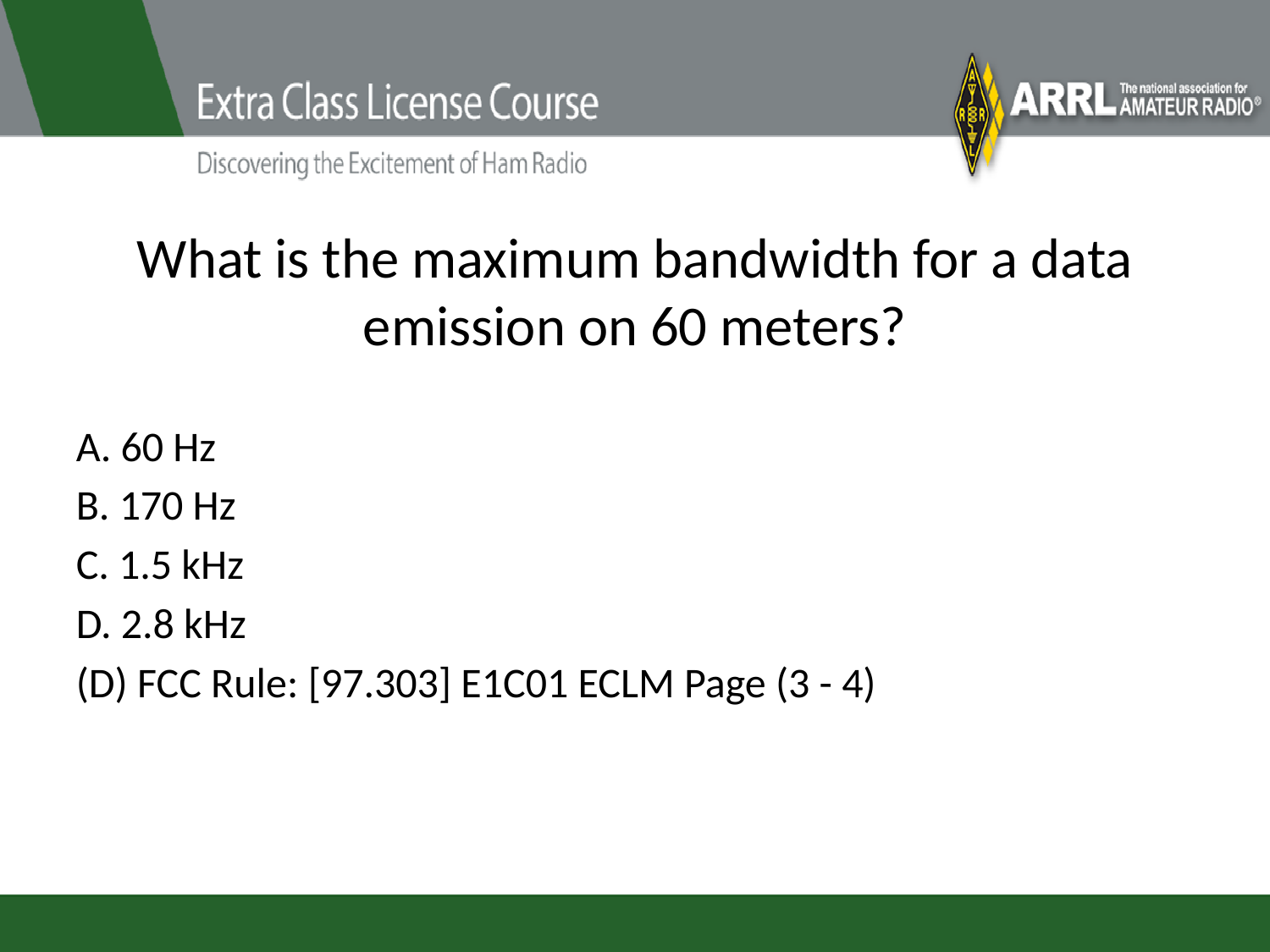

# What is the maximum bandwidth for a data emission on 60 meters?
A. 60 Hz
B. 170 Hz
C. 1.5 kHz
D. 2.8 kHz
(D) FCC Rule: [97.303] E1C01 ECLM Page (3 - 4)